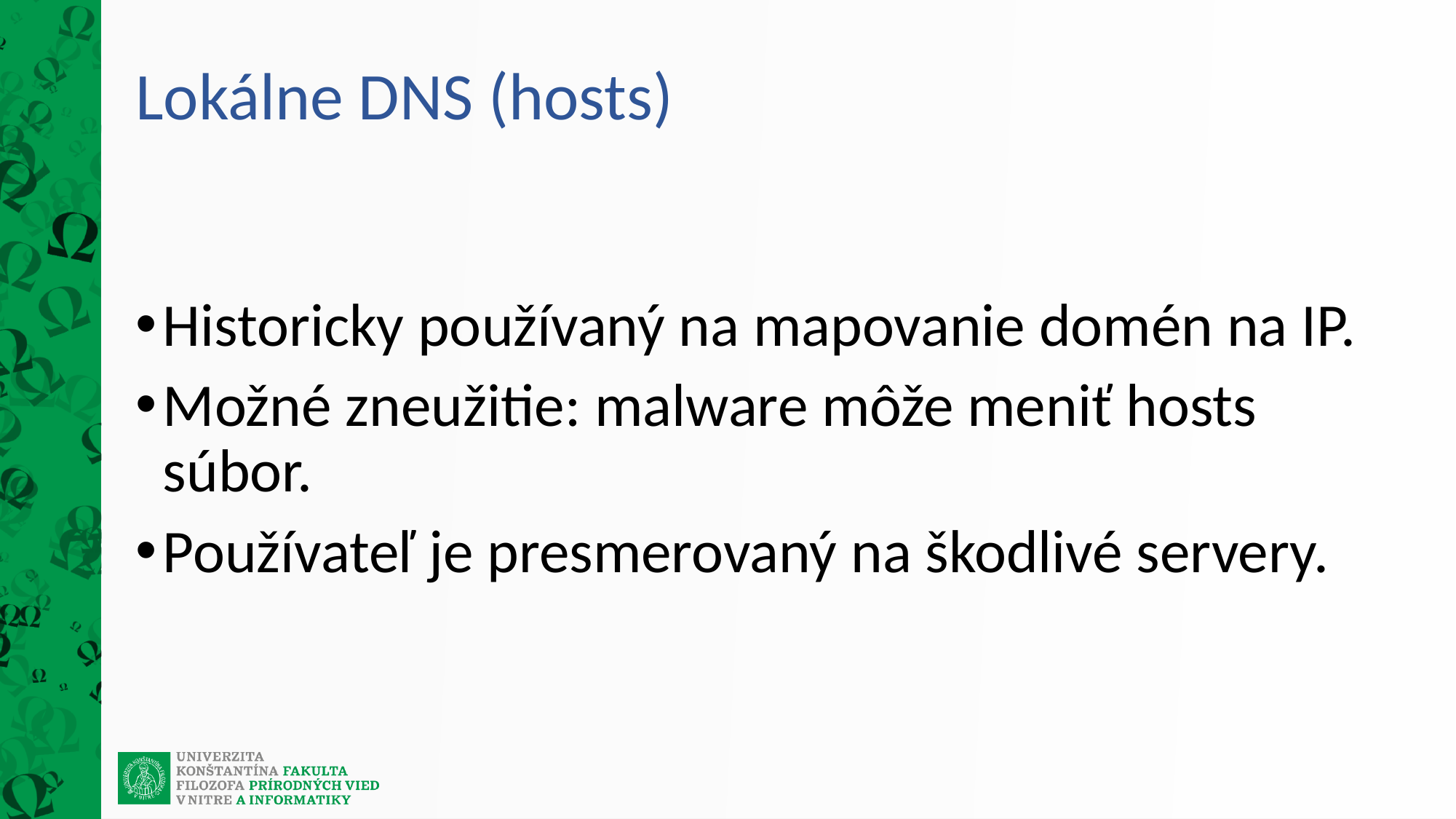

# Lokálne DNS (hosts)

Historicky používaný na mapovanie domén na IP.
Možné zneužitie: malware môže meniť hosts súbor.
Používateľ je presmerovaný na škodlivé servery.